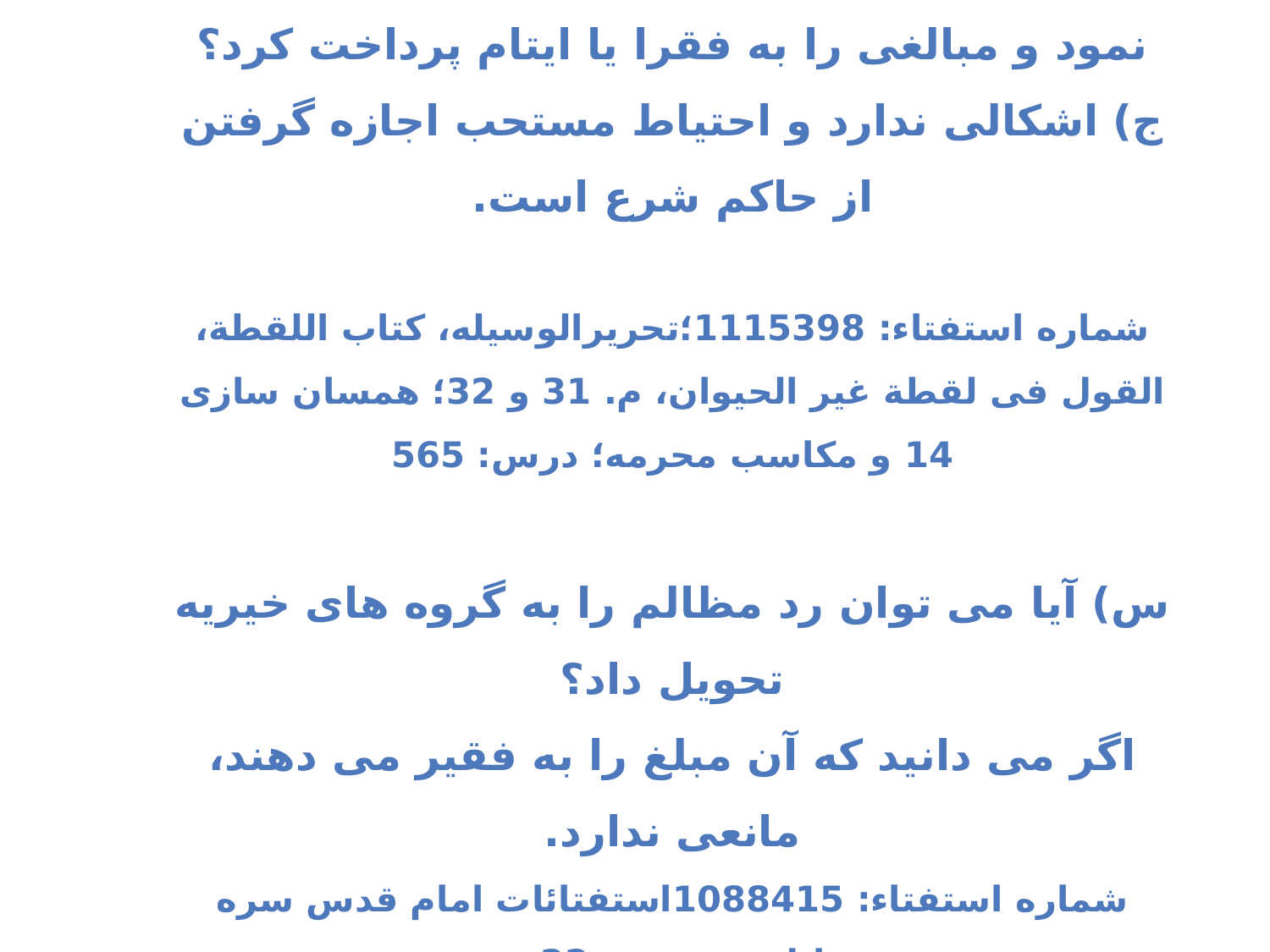

# س) آیا می توان از طرف میت، نیت رد مظالم نمود و مبالغی را به فقرا یا ایتام پرداخت کرد؟ ج) اشکالی ندارد و احتیاط مستحب اجازه گرفتن از حاکم شرع است. شماره استفتاء: 1115398؛تحریرالوسیله، کتاب اللقطة، القول فی لقطة غیر الحیوان، م. 31 و 32؛ همسان سازی 14 و مکاسب محرمه؛ درس: 565   س) آیا می توان رد مظالم را به گروه های خیریه تحویل داد؟ اگر می دانید که آن مبلغ را به فقیر می دهند، مانعی ندارد. شماره استفتاء: 1088415استفتائات امام قدس سره مسائل متفرقه م22 ببعد